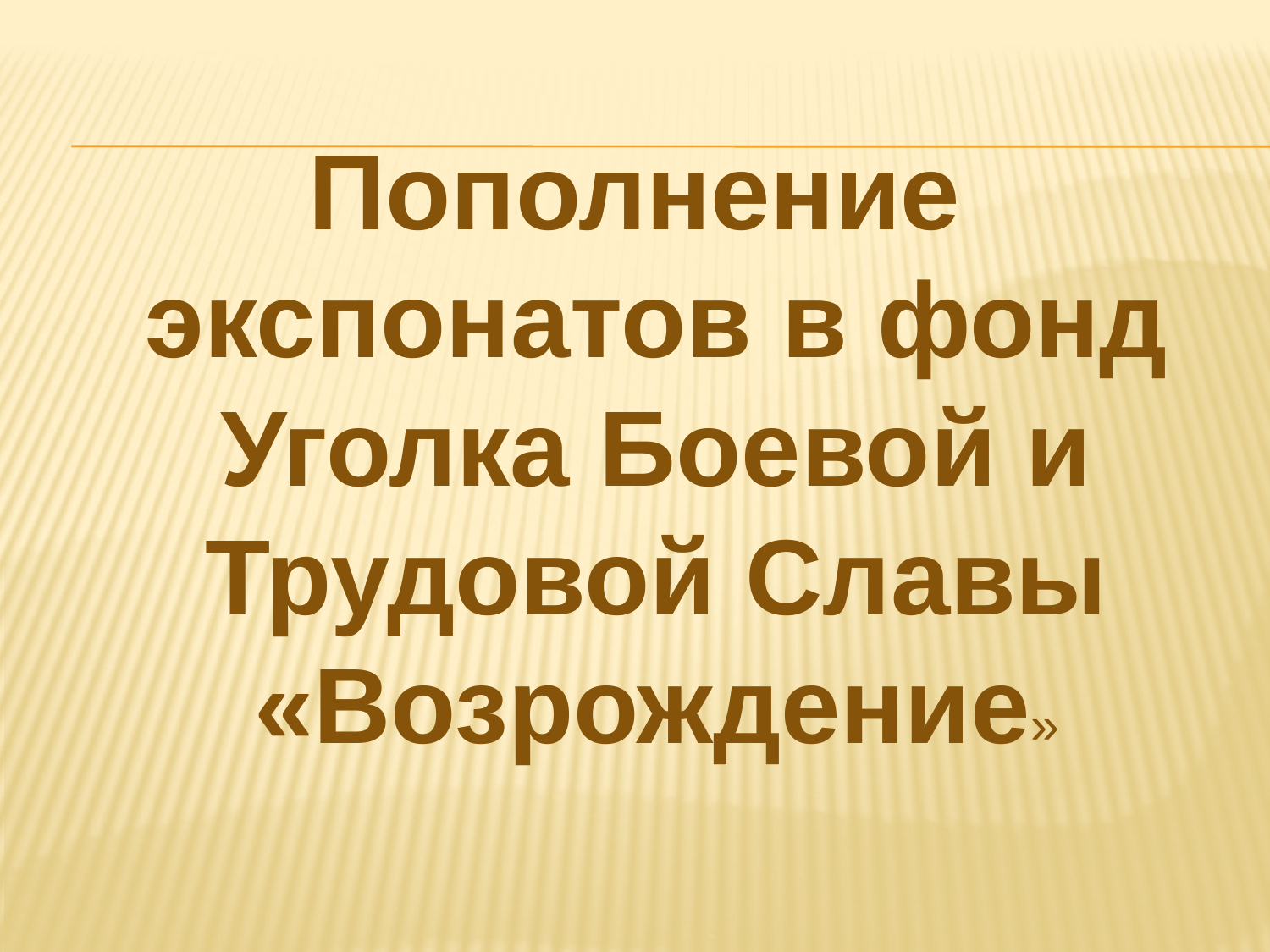

Пополнение экспонатов в фонд Уголка Боевой и Трудовой Славы «Возрождение»